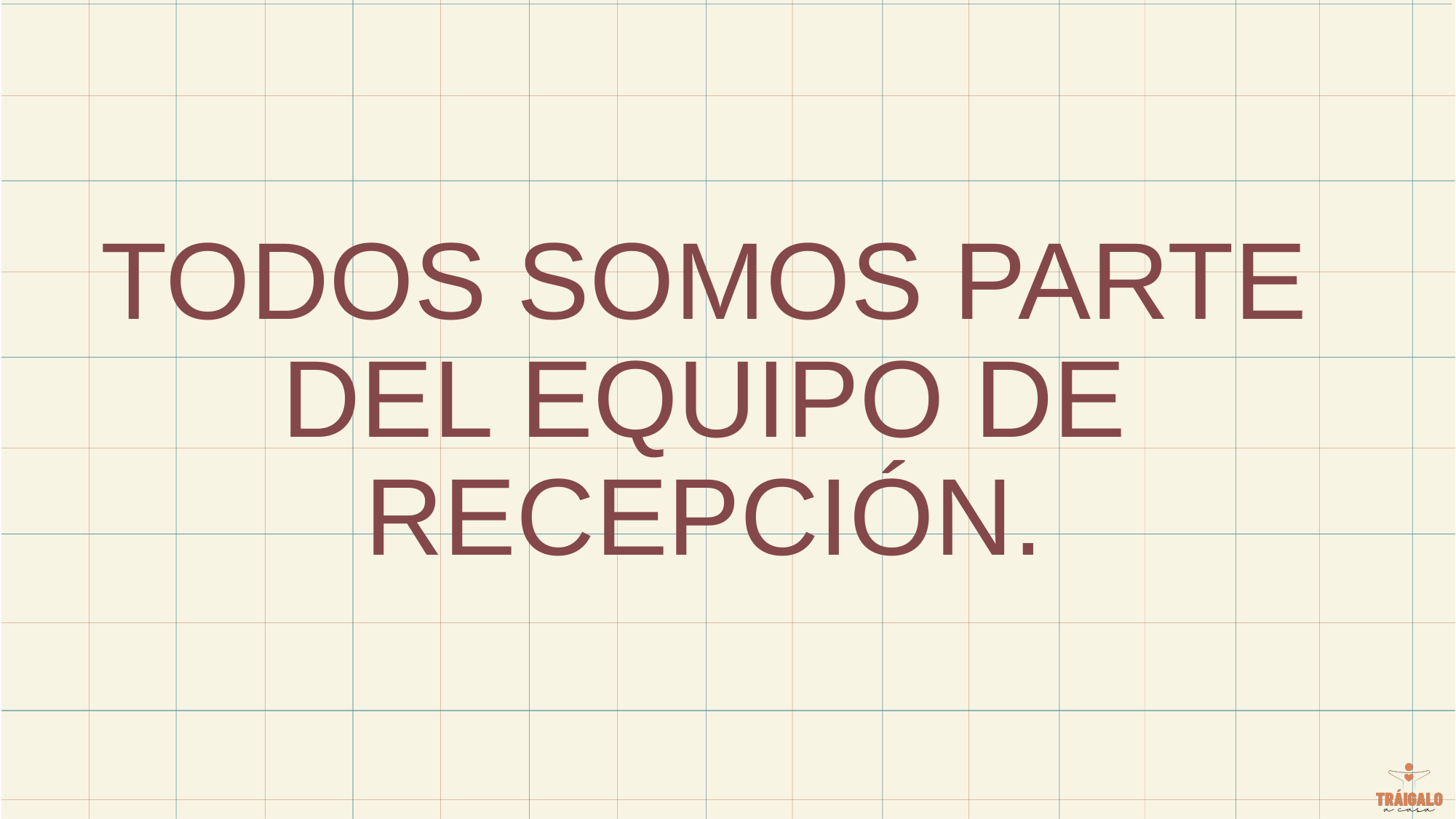

# todos somos parte del equipo de recepción.